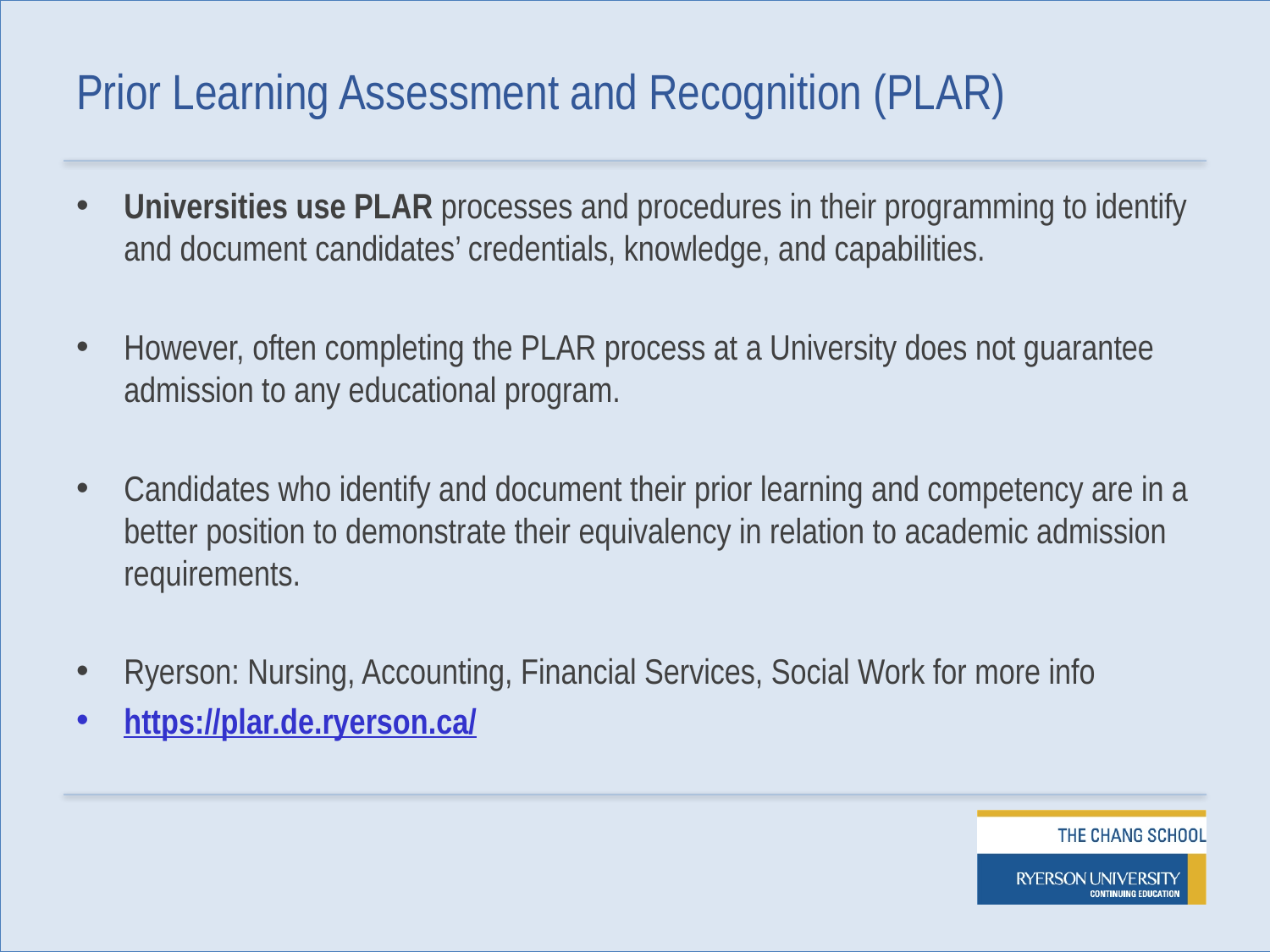

Prior Learning Assessment and Recognition (PLAR)
Universities use PLAR processes and procedures in their programming to identify and document candidates’ credentials, knowledge, and capabilities.

However, often completing the PLAR process at a University does not guarantee admission to any educational program.

Candidates who identify and document their prior learning and competency are in a better position to demonstrate their equivalency in relation to academic admission requirements.

Ryerson: Nursing, Accounting, Financial Services, Social Work for more info
https://plar.de.ryerson.ca/